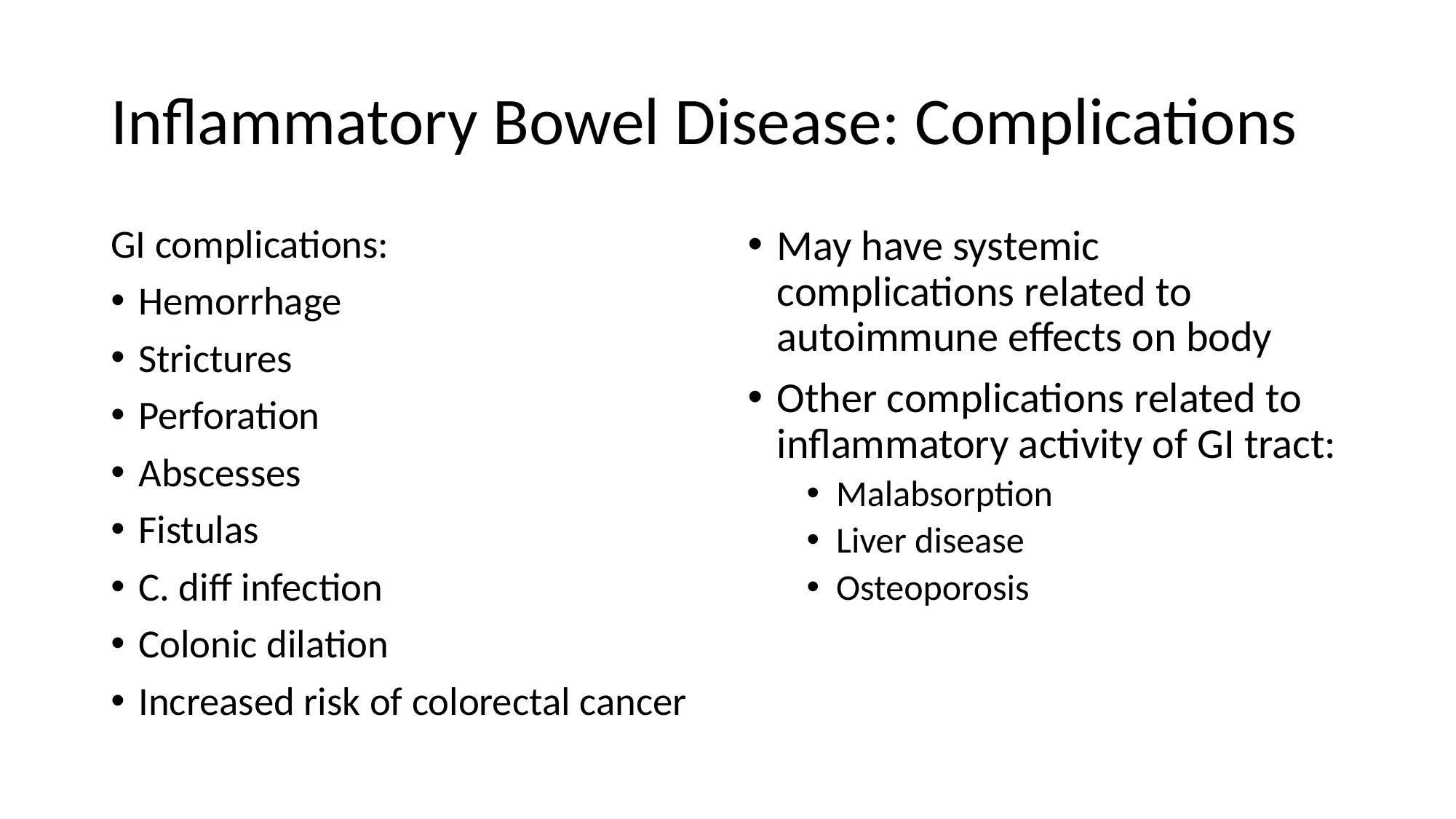

# Inflammatory Bowel Disease: Complications
GI complications:
Hemorrhage
Strictures
Perforation
Abscesses
Fistulas
C. diff infection
Colonic dilation
Increased risk of colorectal cancer
May have systemic complications related to autoimmune effects on body
Other complications related to inflammatory activity of GI tract:
Malabsorption
Liver disease
Osteoporosis